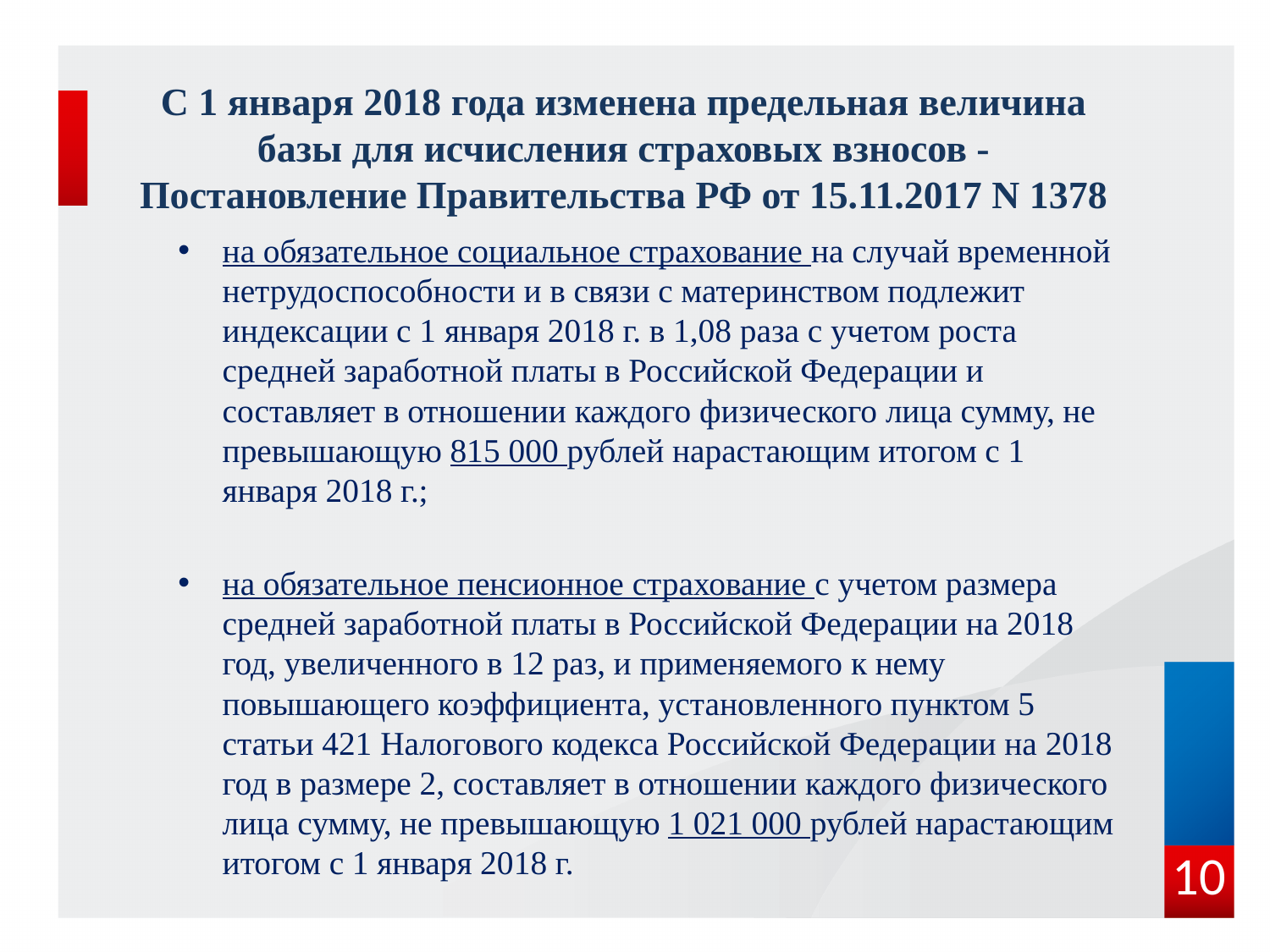

# С 1 января 2018 года изменена предельная величина базы для исчисления страховых взносов - Постановление Правительства РФ от 15.11.2017 N 1378
на обязательное социальное страхование на случай временной нетрудоспособности и в связи с материнством подлежит индексации с 1 января 2018 г. в 1,08 раза с учетом роста средней заработной платы в Российской Федерации и составляет в отношении каждого физического лица сумму, не превышающую 815 000 рублей нарастающим итогом с 1 января 2018 г.;

на обязательное пенсионное страхование с учетом размера средней заработной платы в Российской Федерации на 2018 год, увеличенного в 12 раз, и применяемого к нему повышающего коэффициента, установленного пунктом 5 статьи 421 Налогового кодекса Российской Федерации на 2018 год в размере 2, составляет в отношении каждого физического лица сумму, не превышающую 1 021 000 рублей нарастающим итогом с 1 января 2018 г.

10